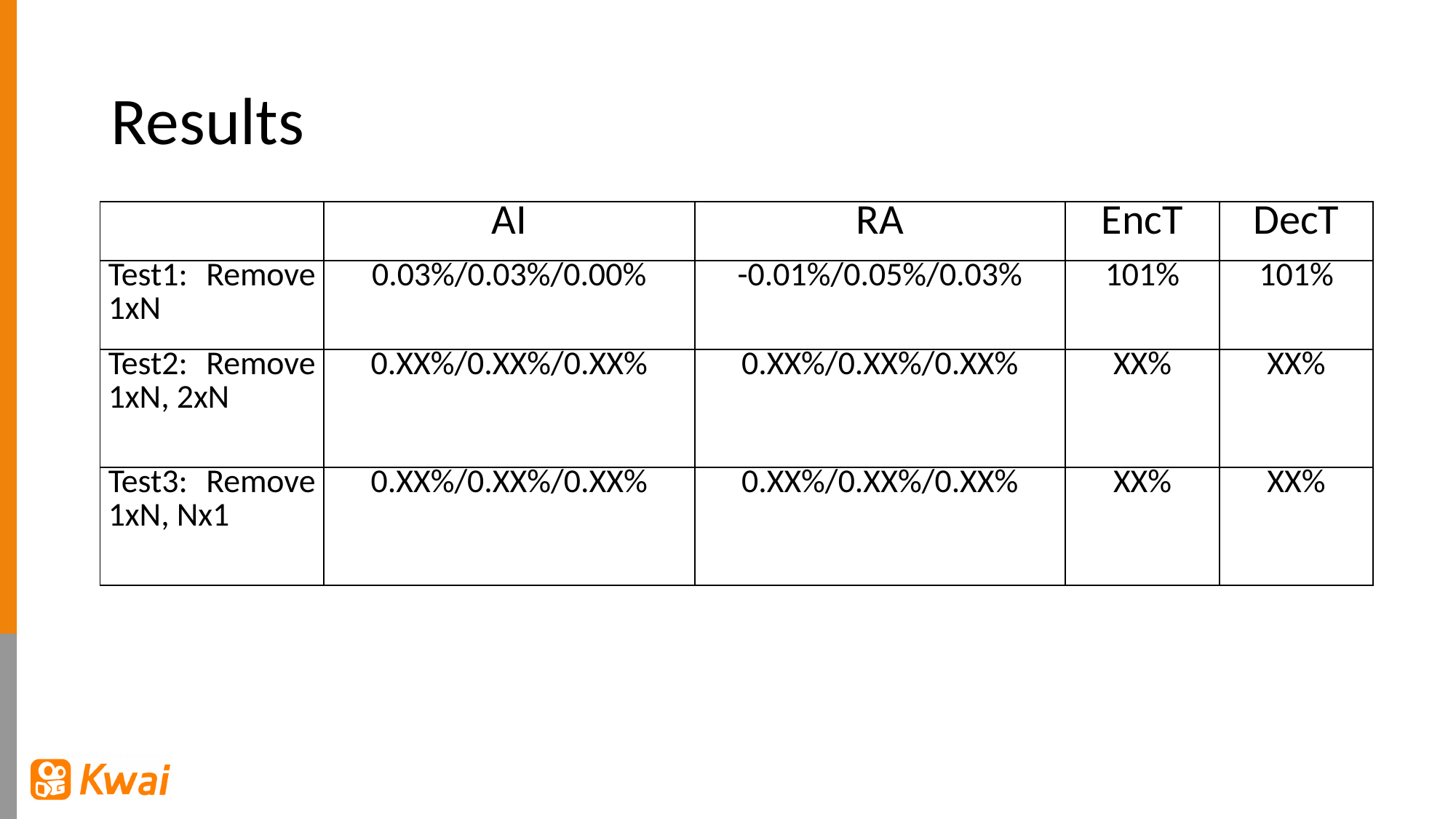

# Results
|  | AI | RA | EncT | DecT |
| --- | --- | --- | --- | --- |
| Test1: Remove 1xN | 0.03%/0.03%/0.00% | -0.01%/0.05%/0.03% | 101% | 101% |
| Test2: Remove 1xN, 2xN | 0.XX%/0.XX%/0.XX% | 0.XX%/0.XX%/0.XX% | XX% | XX% |
| Test3: Remove 1xN, Nx1 | 0.XX%/0.XX%/0.XX% | 0.XX%/0.XX%/0.XX% | XX% | XX% |